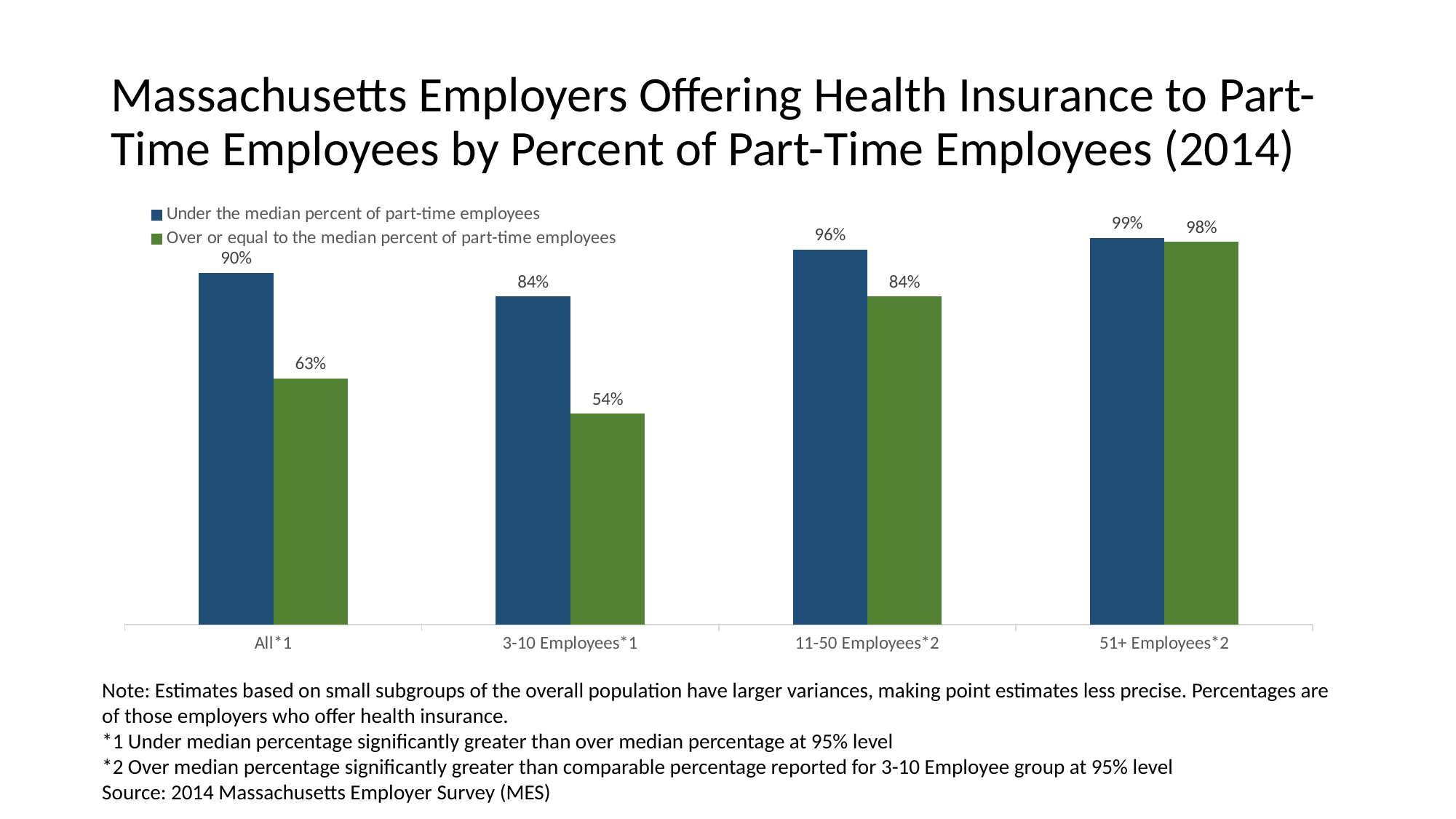

# Massachusetts Employers Offering Health Insurance to Part-Time Employees by Percent of Part-Time Employees (2014)

### Chart

| Category | Under the median percent of part-time employees | Over or equal to the median percent of part-time employees |
|---|---|---|
| All*1 | 0.9 | 0.630000000000001 |
| 3-10 Employees*1 | 0.8400000000000006 | 0.54 |
| 11-50 Employees*2 | 0.9600000000000006 | 0.8400000000000006 |
| 51+ Employees*2 | 0.99 | 0.98 |
Note: Estimates based on small subgroups of the overall population have larger variances, making point estimates less precise. Percentages are of those employers who offer health insurance.
*1 Under median percentage significantly greater than over median percentage at 95% level
*2 Over median percentage significantly greater than comparable percentage reported for 3-10 Employee group at 95% level
Source: 2014 Massachusetts Employer Survey (MES)